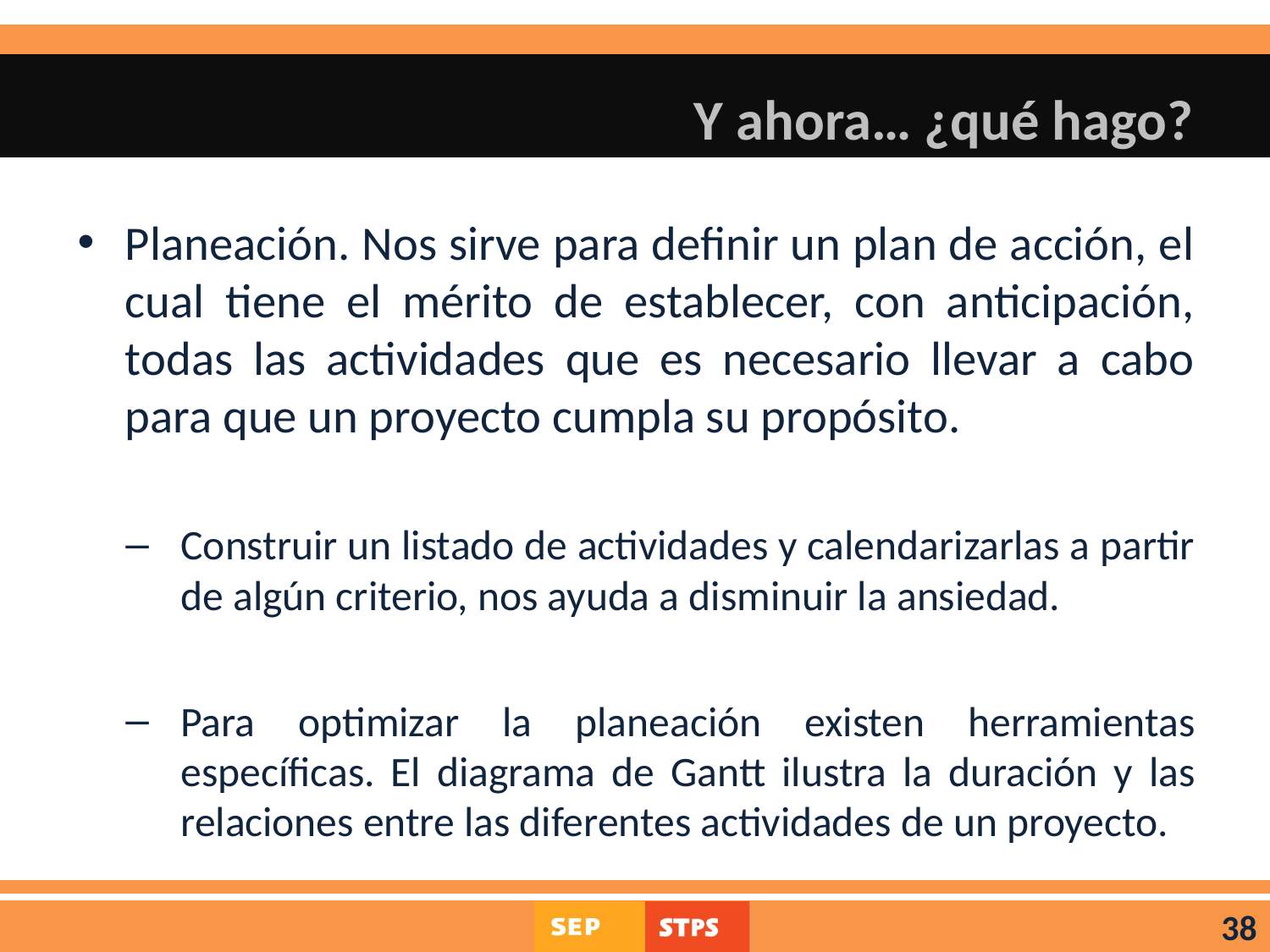

# Y ahora… ¿qué hago?
Planeación. Nos sirve para definir un plan de acción, el cual tiene el mérito de establecer, con anticipación, todas las actividades que es necesario llevar a cabo para que un proyecto cumpla su propósito.

Construir un listado de actividades y calendarizarlas a partir de algún criterio, nos ayuda a disminuir la ansiedad.

Para optimizar la planeación existen herramientas específicas. El diagrama de Gantt ilustra la duración y las relaciones entre las diferentes actividades de un proyecto.

38